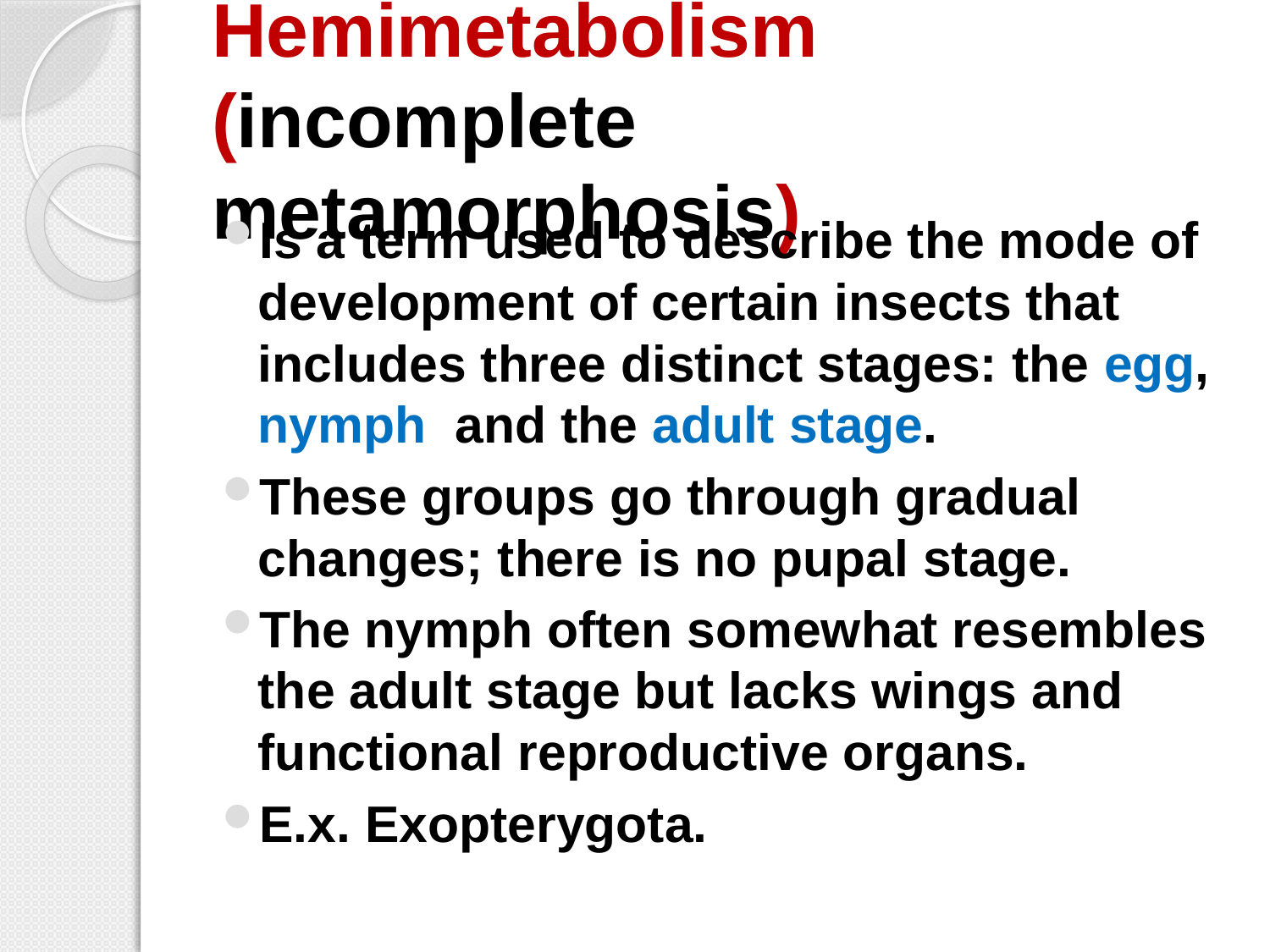

# Hemimetabolism (incomplete metamorphosis)
Is a term used to describe the mode of development of certain insects that includes three distinct stages: the egg,  nymph  and the adult stage.
These groups go through gradual changes; there is no pupal stage.
The nymph often somewhat resembles the adult stage but lacks wings and functional reproductive organs.
E.x. Exopterygota.